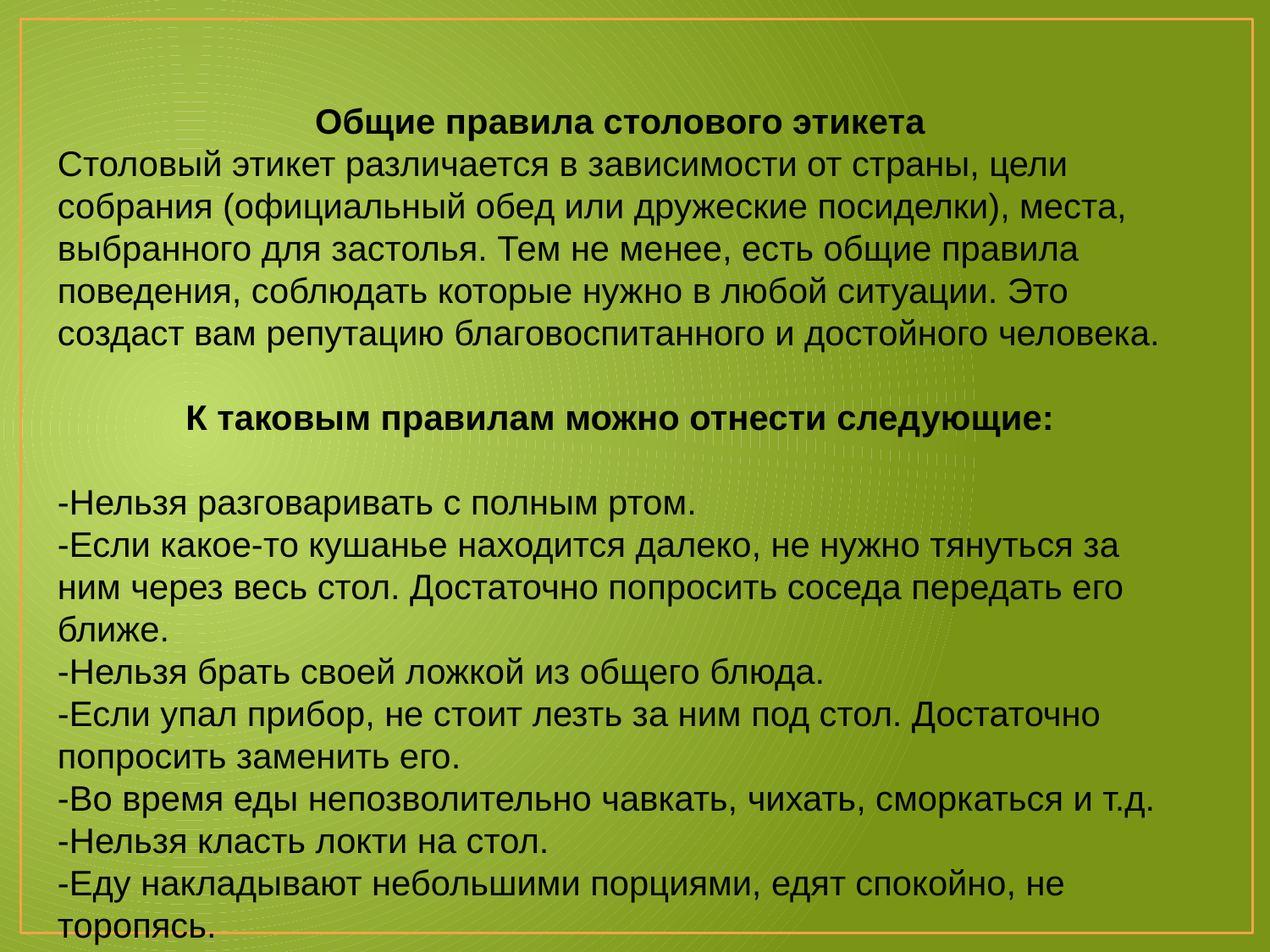

Общие правила столового этикета
Столовый этикет различается в зависимости от страны, цели собрания (официальный обед или дружеские посиделки), места, выбранного для застолья. Тем не менее, есть общие правила поведения, соблюдать которые нужно в любой ситуации. Это создаст вам репутацию благовоспитанного и достойного человека.

К таковым правилам можно отнести следующие:

-Нельзя разговаривать с полным ртом.
-Если какое-то кушанье находится далеко, не нужно тянуться за ним через весь стол. Достаточно попросить соседа передать его ближе.
-Нельзя брать своей ложкой из общего блюда.
-Если упал прибор, не стоит лезть за ним под стол. Достаточно попросить заменить его.
-Во время еды непозволительно чавкать, чихать, сморкаться и т.д.
-Нельзя класть локти на стол.
-Еду накладывают небольшими порциями, едят спокойно, не торопясь.